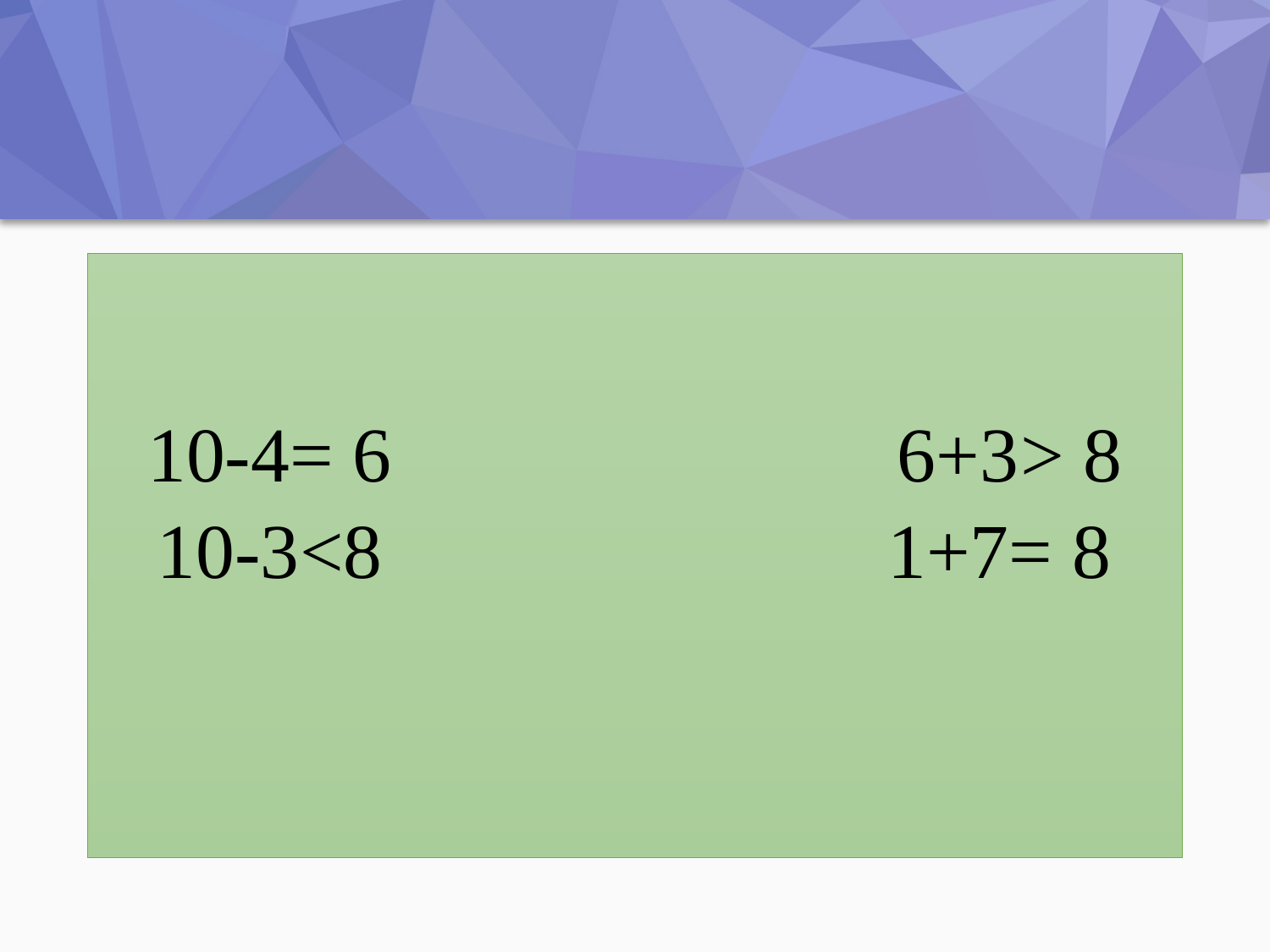

#

10-4= 6                          6+3> 8
10-3<8                          1+7= 8